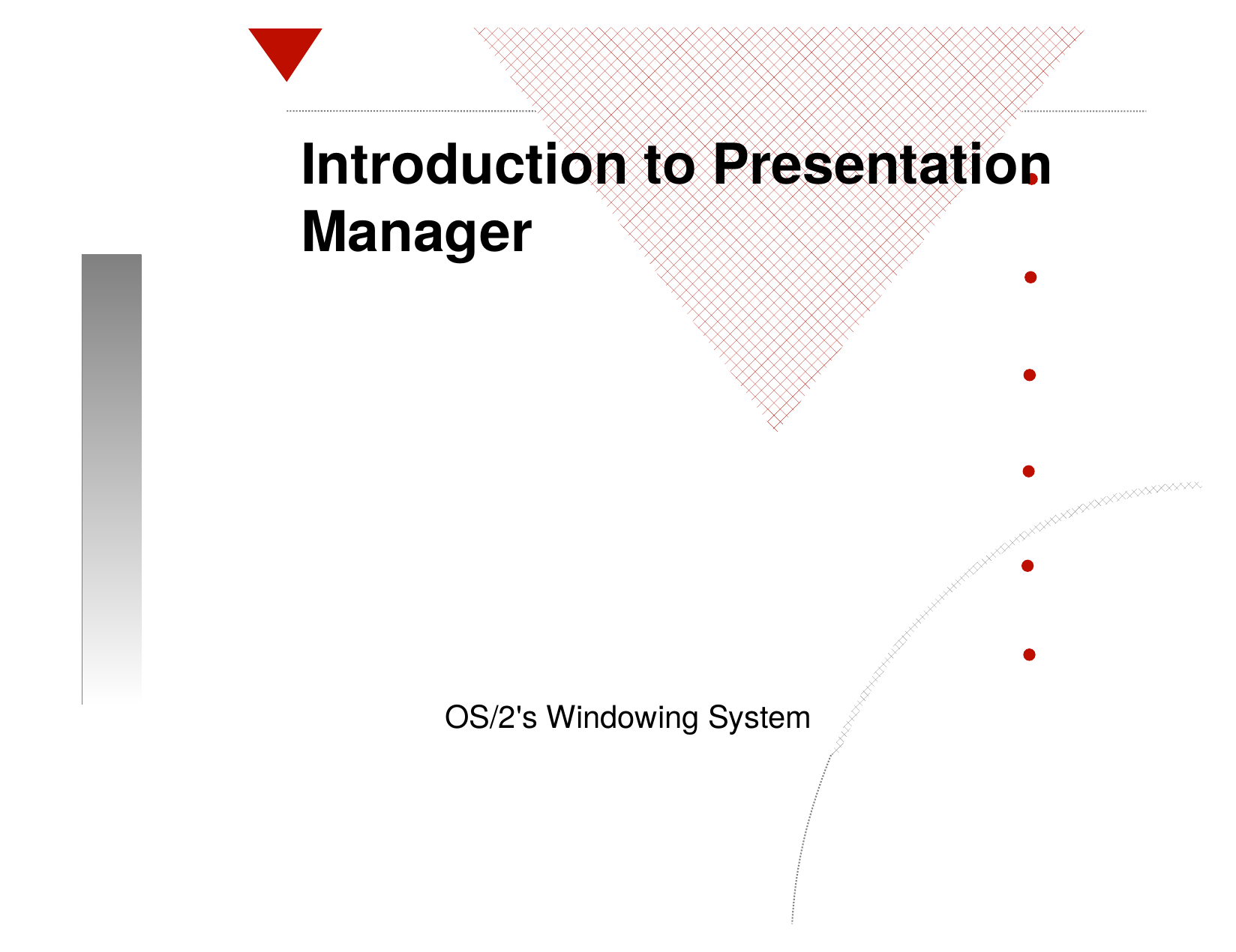

# Introduction to Presentation Manager
OS/2's Windowing System